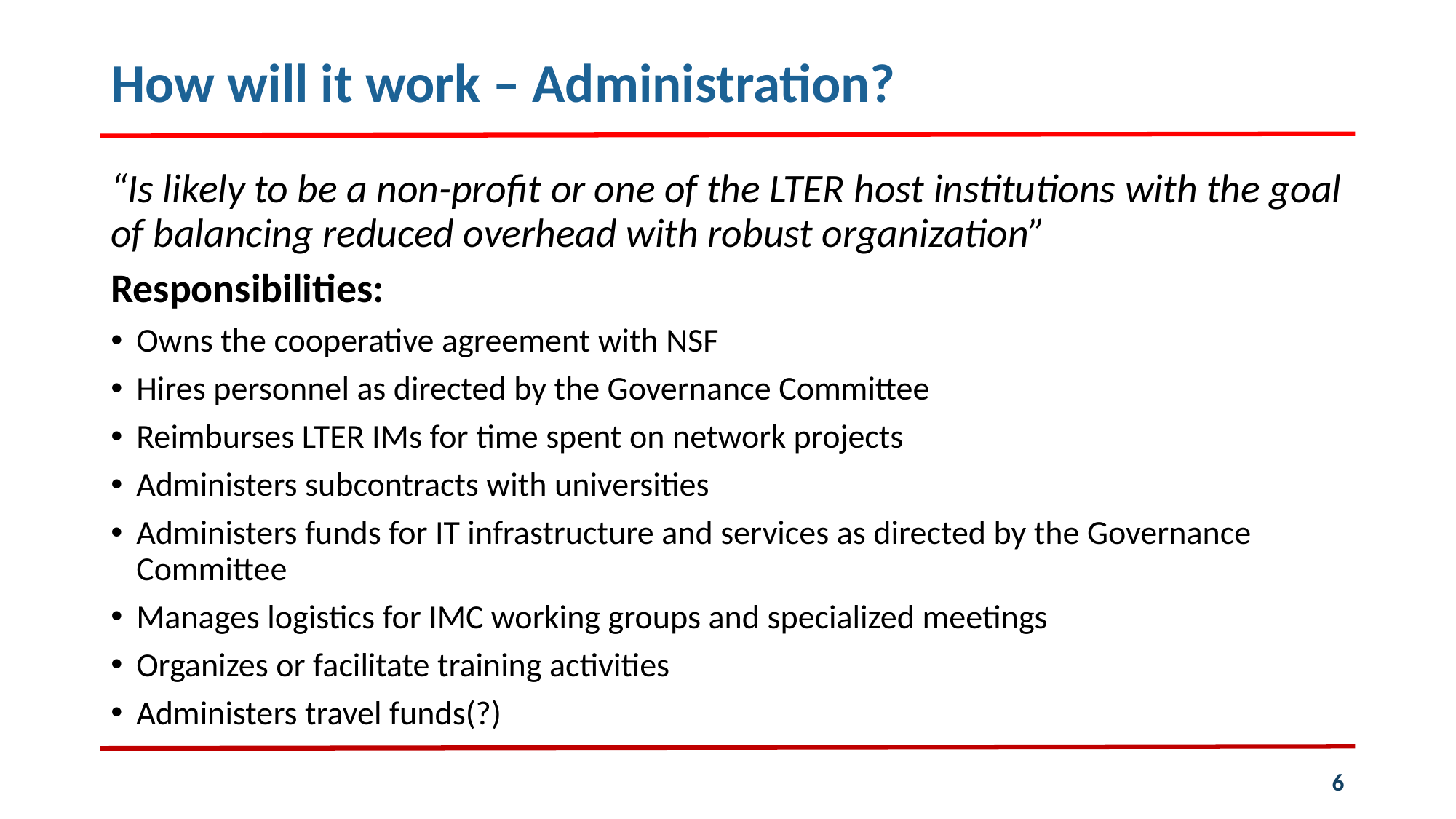

# How will it work – Administration?
“Is likely to be a non-profit or one of the LTER host institutions with the goal of balancing reduced overhead with robust organization”
Responsibilities:
Owns the cooperative agreement with NSF
Hires personnel as directed by the Governance Committee
Reimburses LTER IMs for time spent on network projects
Administers subcontracts with universities
Administers funds for IT infrastructure and services as directed by the Governance Committee
Manages logistics for IMC working groups and specialized meetings
Organizes or facilitate training activities
Administers travel funds(?)
6